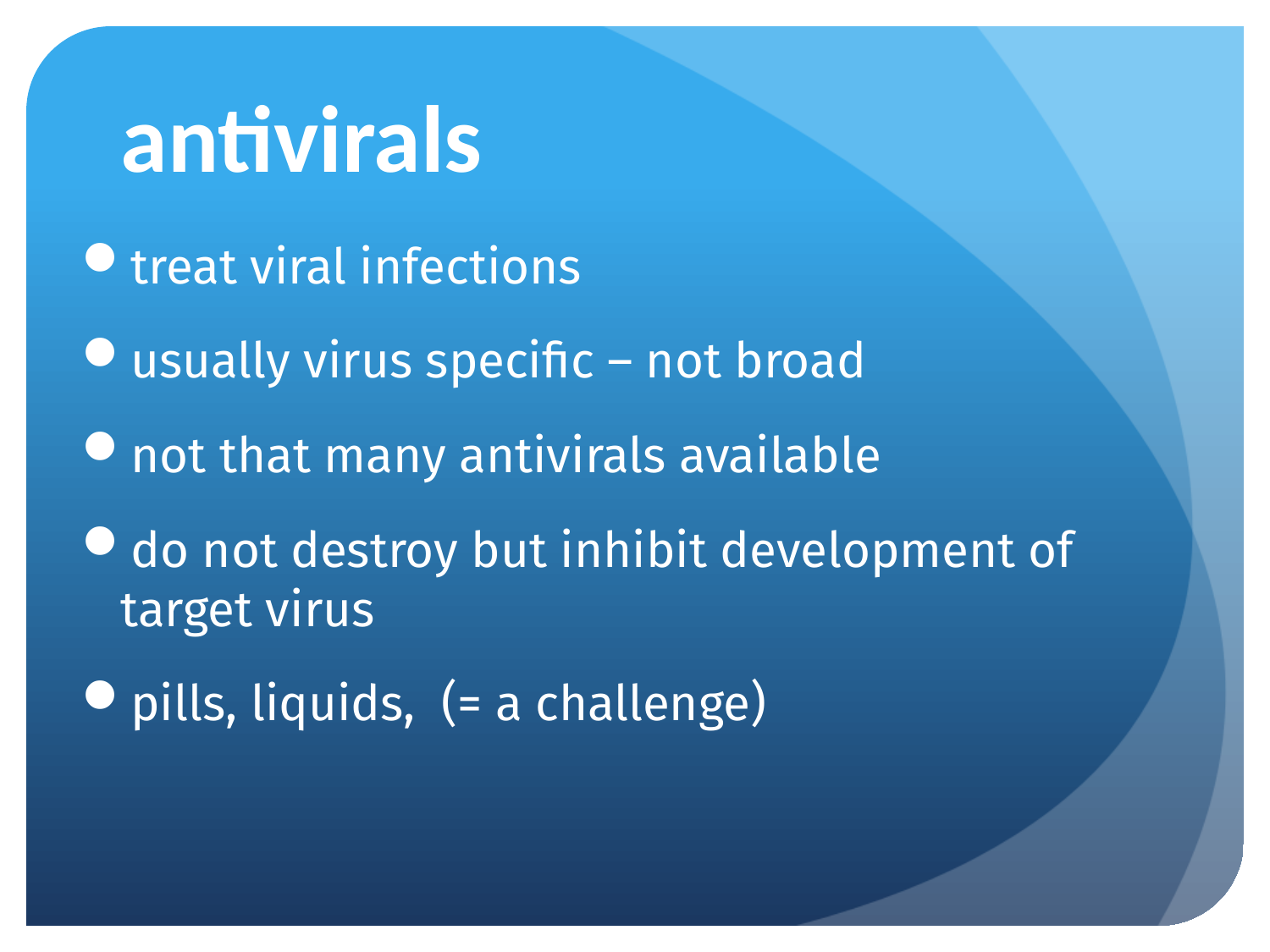

# antivirals
treat viral infections
usually virus specific – not broad
not that many antivirals available
do not destroy but inhibit development of target virus
pills, liquids,  (= a challenge)